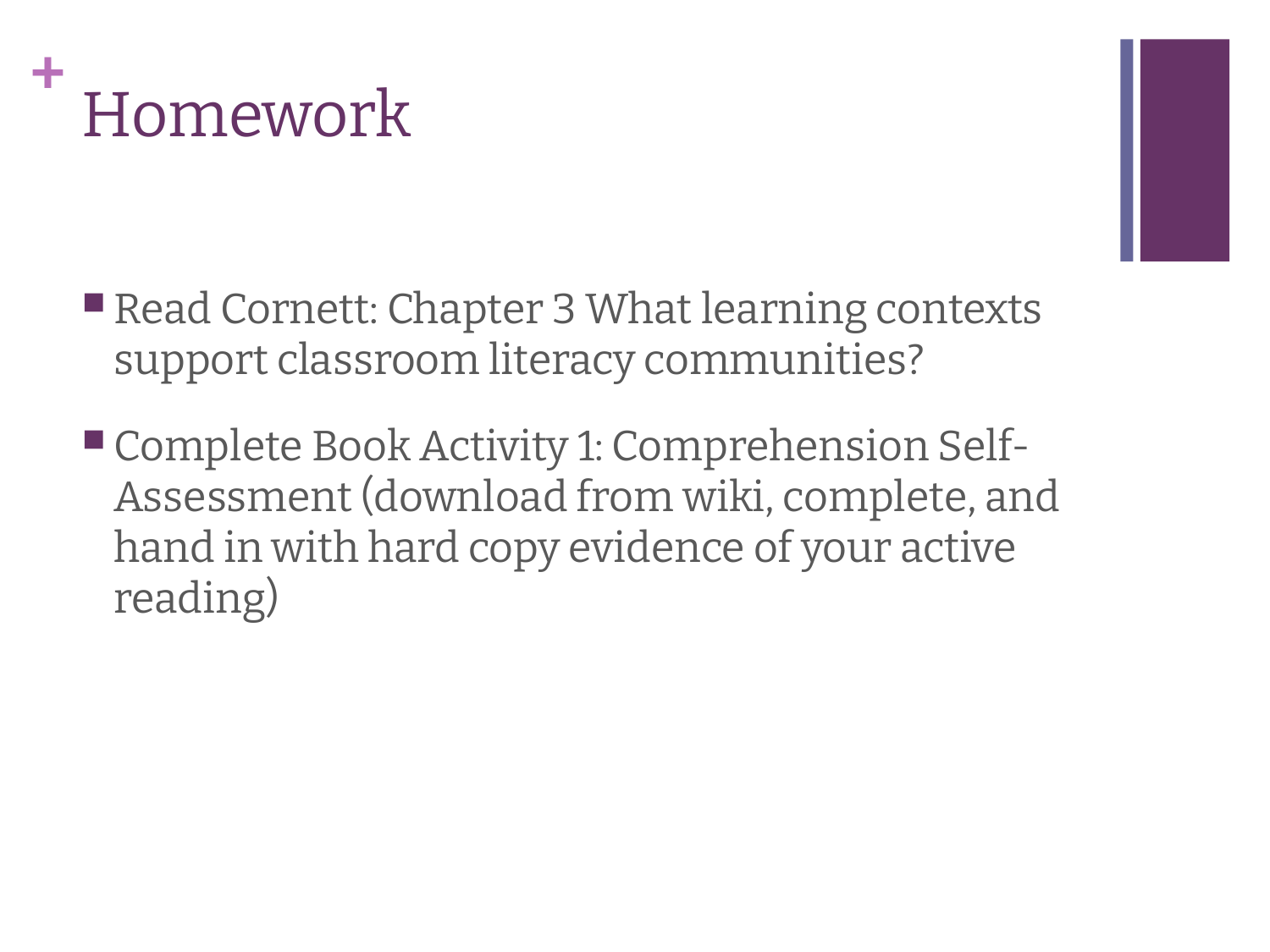

# Homework
Read Cornett: Chapter 3 What learning contexts support classroom literacy communities?
Complete Book Activity 1: Comprehension Self-Assessment (download from wiki, complete, and hand in with hard copy evidence of your active reading)